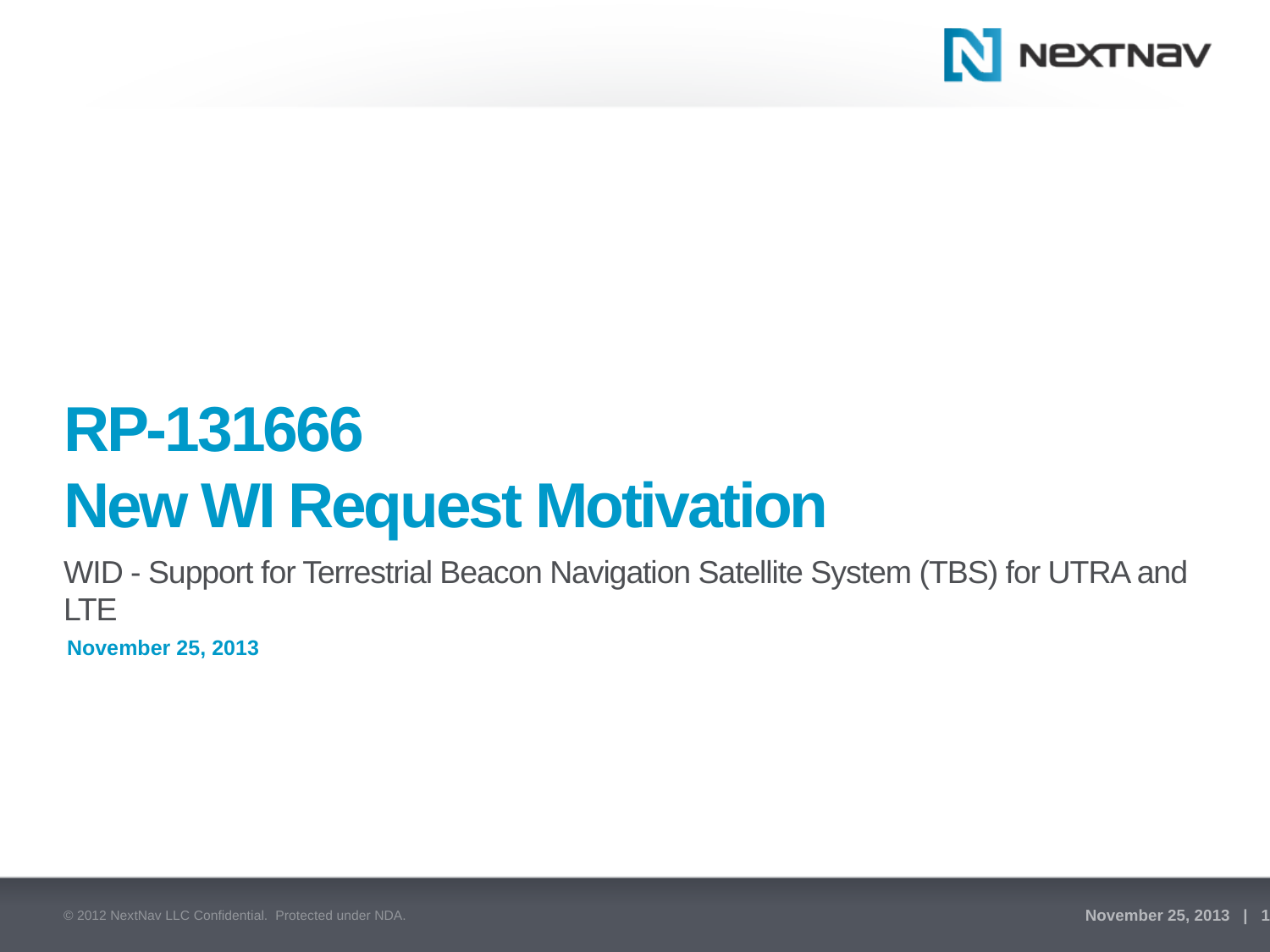

# RP-131666 New WI Request Motivation
WID - Support for Terrestrial Beacon Navigation Satellite System (TBS) for UTRA and LTE
© 2012 NextNav LLC Confidential.  Protected under NDA.
November 25, 2013   |   1